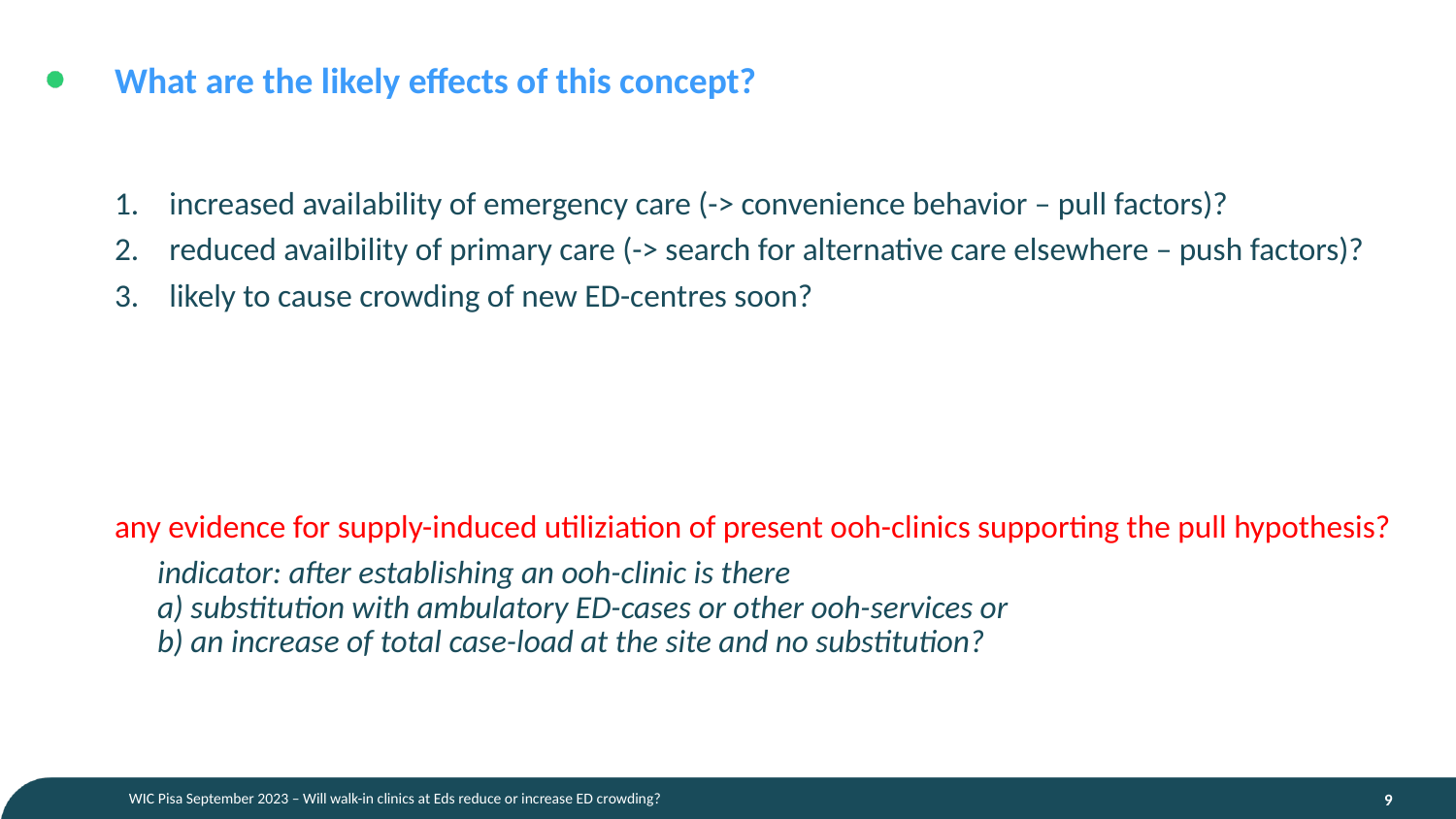

# What are the likely effects of this concept?
increased availability of emergency care (-> convenience behavior – pull factors)?
reduced availbility of primary care (-> search for alternative care elsewhere – push factors)?
likely to cause crowding of new ED-centres soon?

any evidence for supply-induced utiliziation of present ooh-clinics supporting the pull hypothesis?
indicator: after establishing an ooh-clinic is there
a) substitution with ambulatory ED-cases or other ooh-services or
b) an increase of total case-load at the site and no substitution?
WIC Pisa September 2023 – Will walk-in clinics at Eds reduce or increase ED crowding?